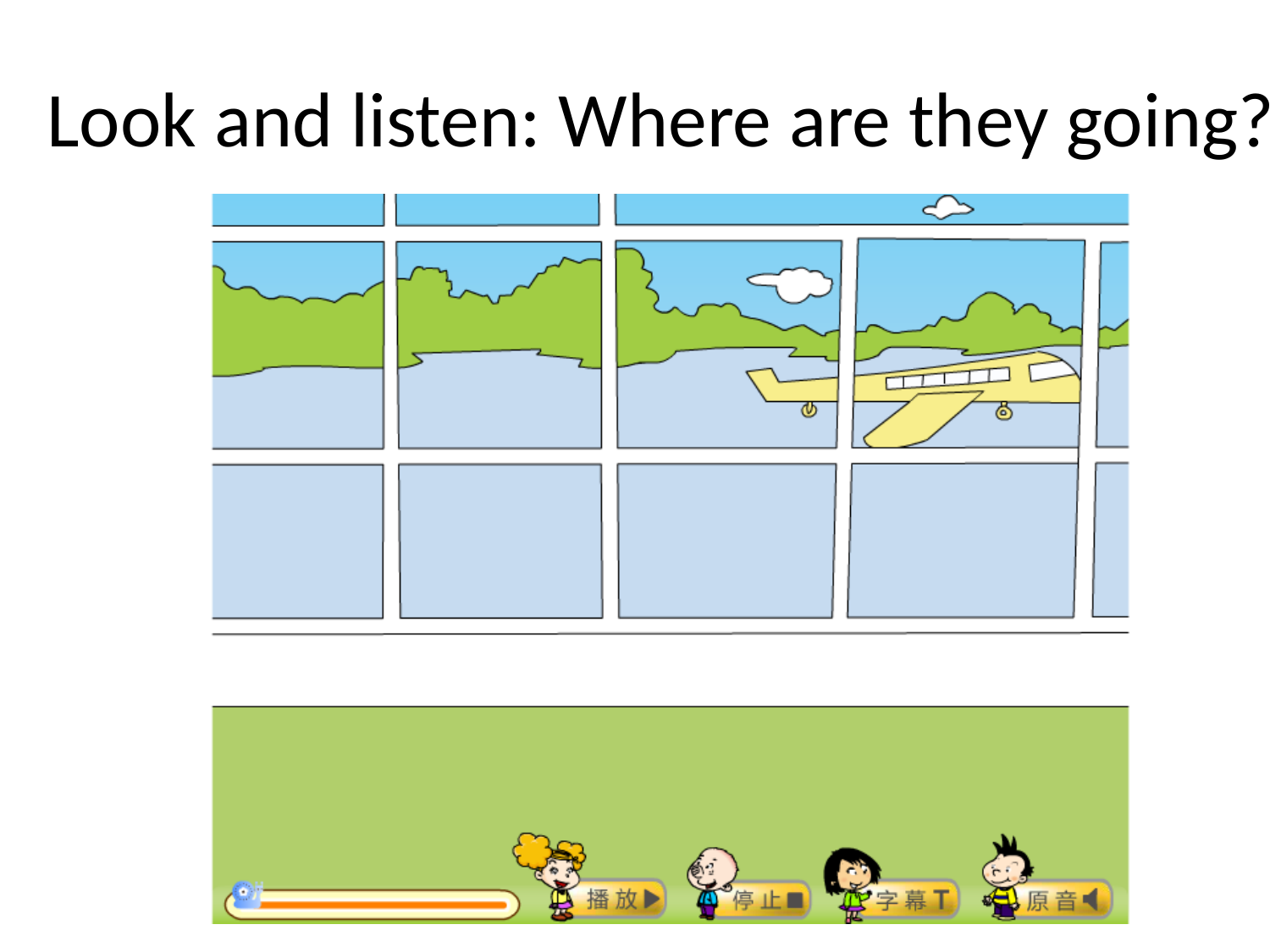

# Look and listen: Where are they going?